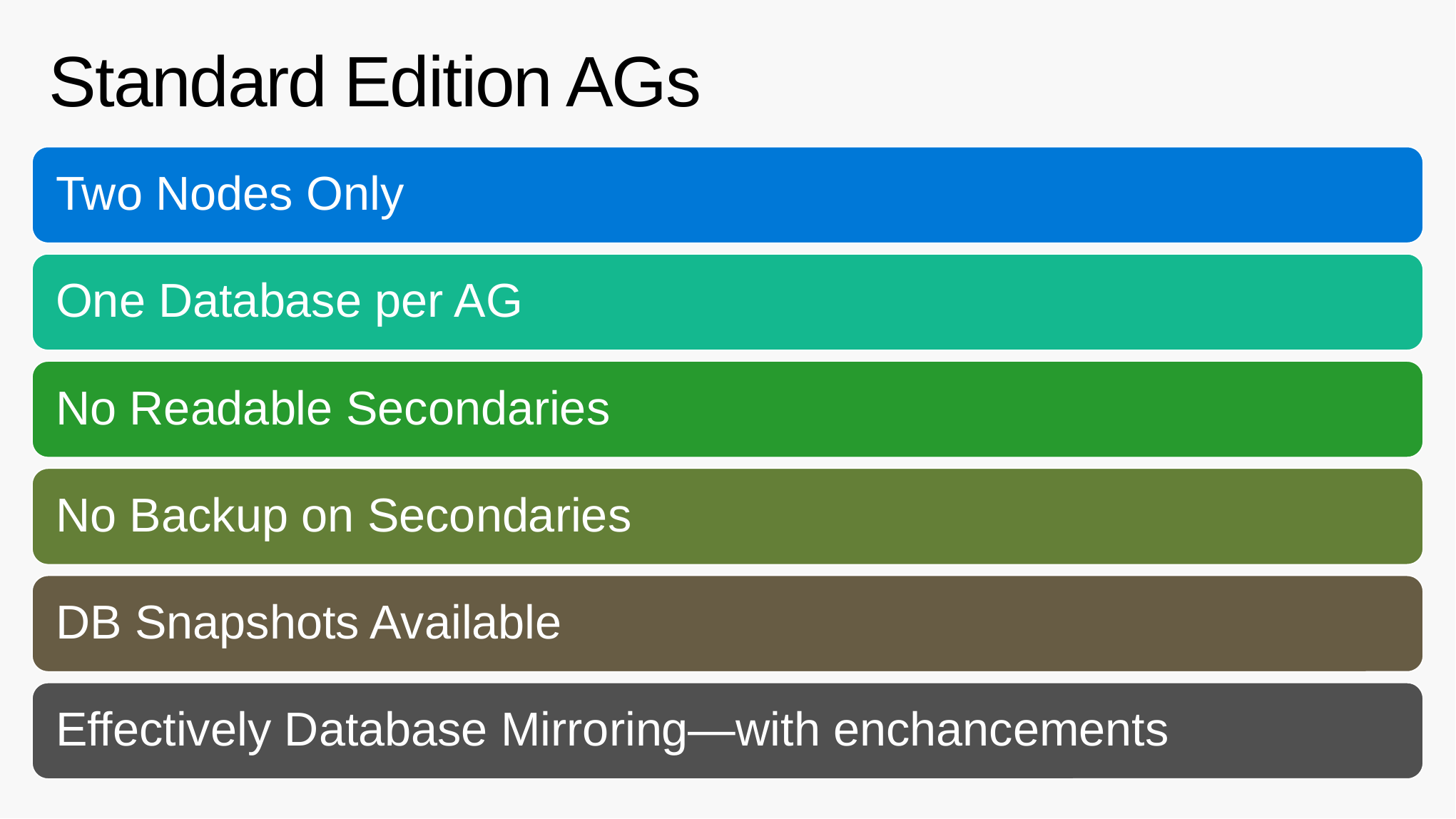

# Standard Edition AGs
Two Nodes Only
One Database per AG
No Readable Secondaries
No Backup on Secondaries
DB Snapshots Available
Effectively Database Mirroring—with enchancements